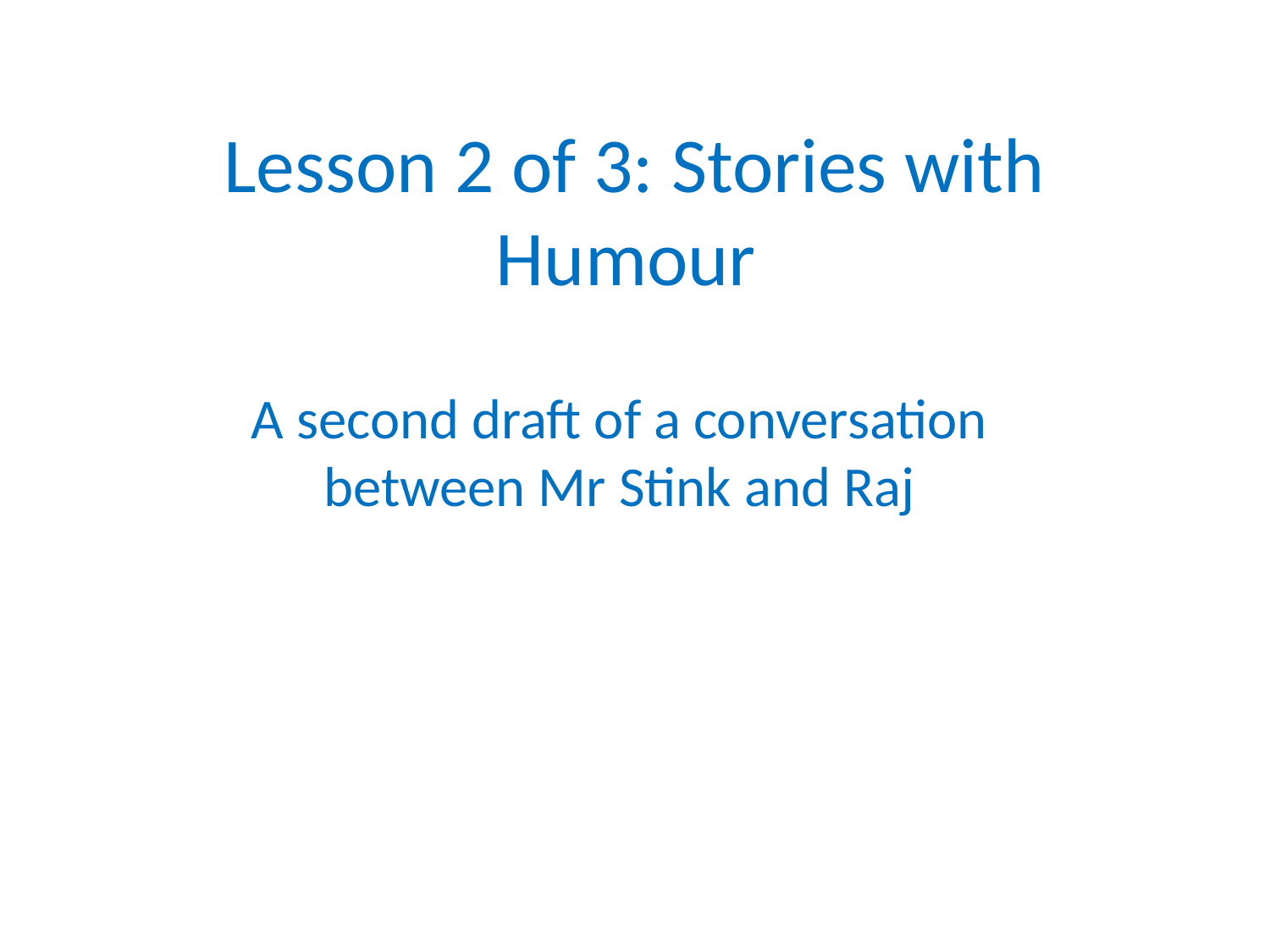

# Lesson 2 of 3: Stories with Humour
A second draft of a conversation between Mr Stink and Raj